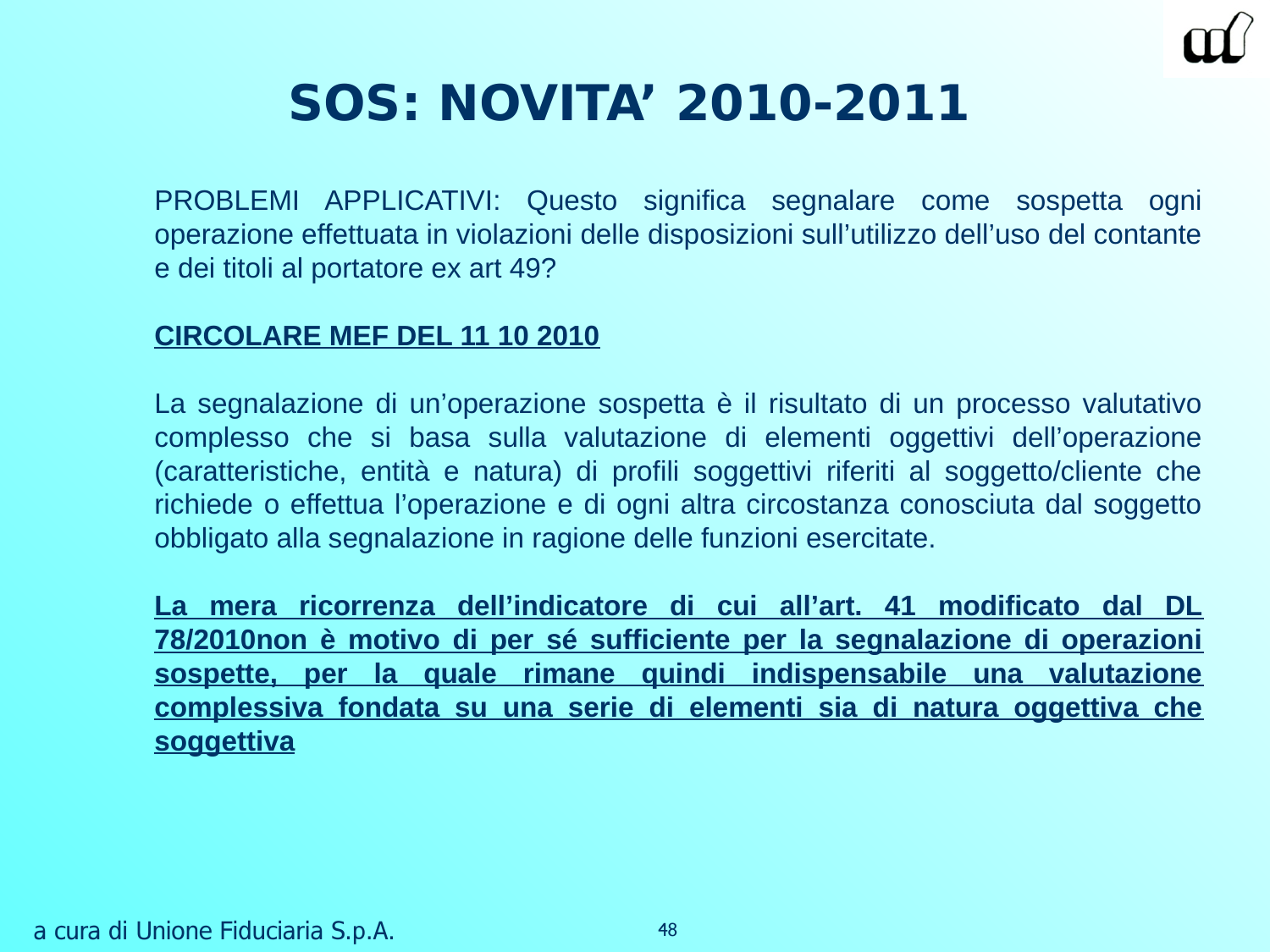

SOS: NOVITA’ 2010-2011
	PROBLEMI APPLICATIVI: Questo significa segnalare come sospetta ogni operazione effettuata in violazioni delle disposizioni sull’utilizzo dell’uso del contante e dei titoli al portatore ex art 49?

	CIRCOLARE MEF DEL 11 10 2010

	La segnalazione di un’operazione sospetta è il risultato di un processo valutativo complesso che si basa sulla valutazione di elementi oggettivi dell’operazione (caratteristiche, entità e natura) di profili soggettivi riferiti al soggetto/cliente che richiede o effettua l’operazione e di ogni altra circostanza conosciuta dal soggetto obbligato alla segnalazione in ragione delle funzioni esercitate.

	La mera ricorrenza dell’indicatore di cui all’art. 41 modificato dal DL 78/2010non è motivo di per sé sufficiente per la segnalazione di operazioni sospette, per la quale rimane quindi indispensabile una valutazione complessiva fondata su una serie di elementi sia di natura oggettiva che soggettiva